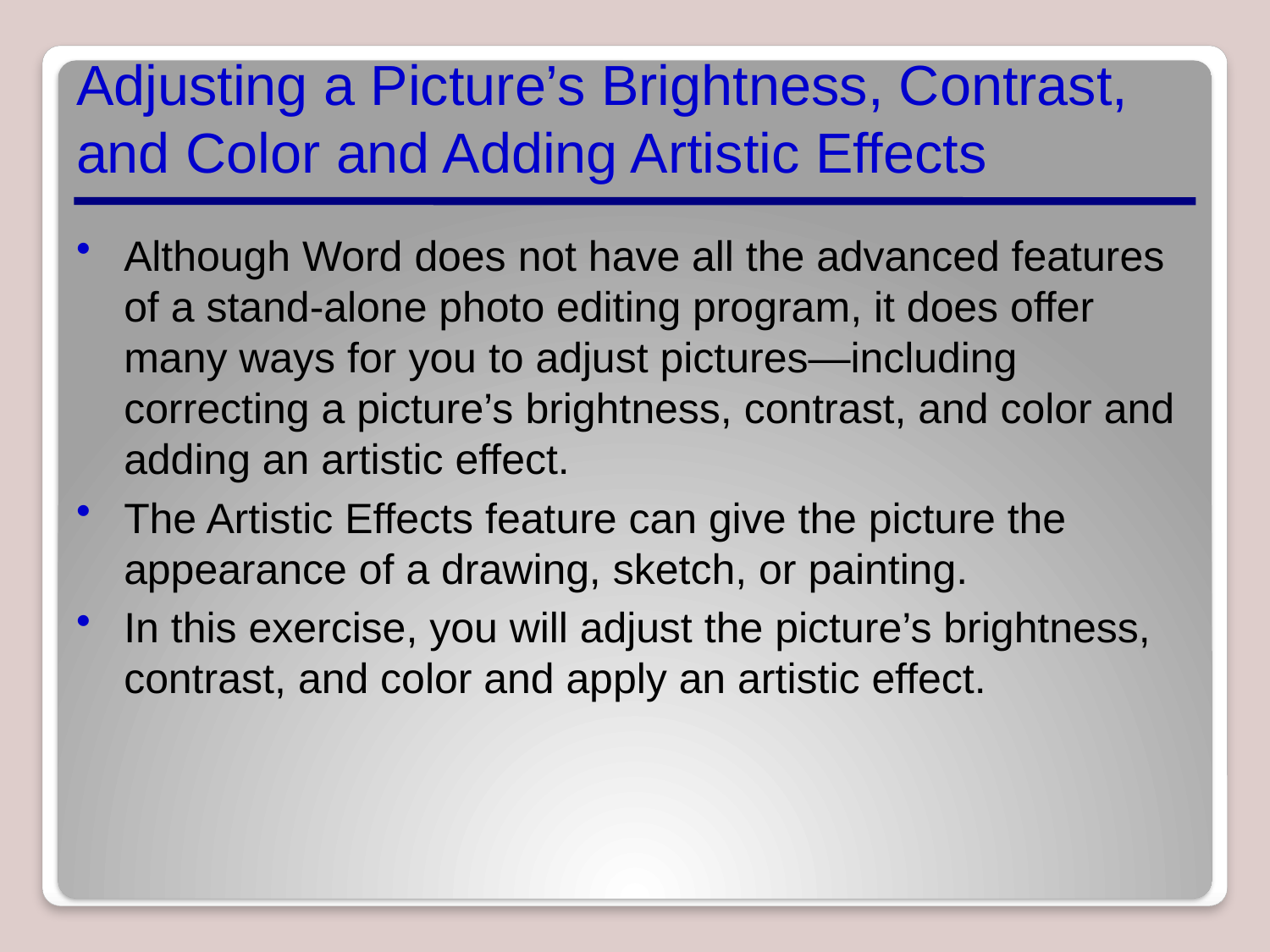

# Adjusting a Picture’s Brightness, Contrast, and Color and Adding Artistic Effects
Although Word does not have all the advanced features of a stand-alone photo editing program, it does offer many ways for you to adjust pictures—including correcting a picture’s brightness, contrast, and color and adding an artistic effect.
The Artistic Effects feature can give the picture the appearance of a drawing, sketch, or painting.
In this exercise, you will adjust the picture’s brightness, contrast, and color and apply an artistic effect.